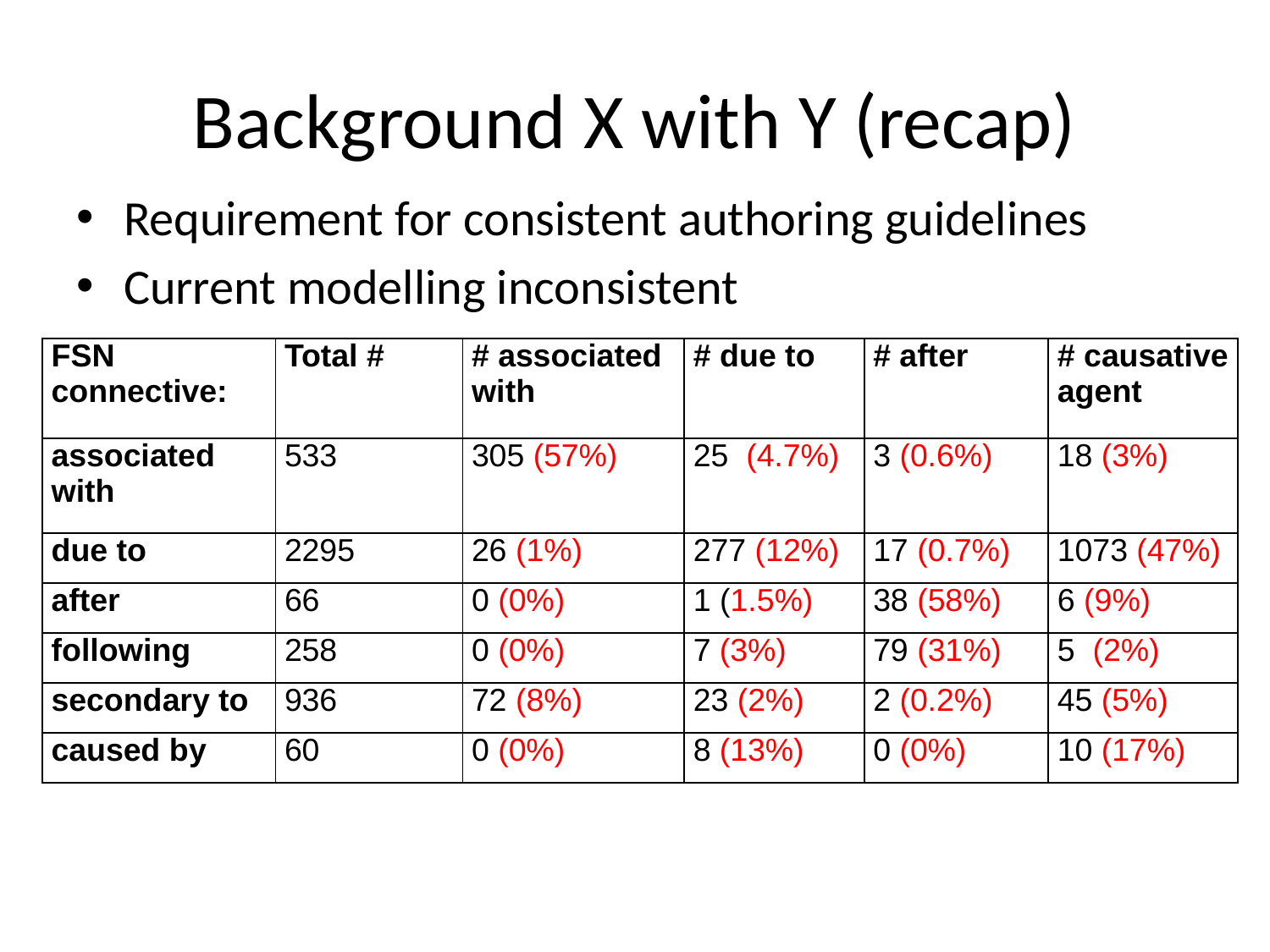

# Background X with Y (recap)
Requirement for consistent authoring guidelines
Current modelling inconsistent
| FSN connective: | Total # | # associated with | # due to | # after | # causative agent |
| --- | --- | --- | --- | --- | --- |
| associated with | 533 | 305 (57%) | 25 (4.7%) | 3 (0.6%) | 18 (3%) |
| due to | 2295 | 26 (1%) | 277 (12%) | 17 (0.7%) | 1073 (47%) |
| after | 66 | 0 (0%) | 1 (1.5%) | 38 (58%) | 6 (9%) |
| following | 258 | 0 (0%) | 7 (3%) | 79 (31%) | 5 (2%) |
| secondary to | 936 | 72 (8%) | 23 (2%) | 2 (0.2%) | 45 (5%) |
| caused by | 60 | 0 (0%) | 8 (13%) | 0 (0%) | 10 (17%) |